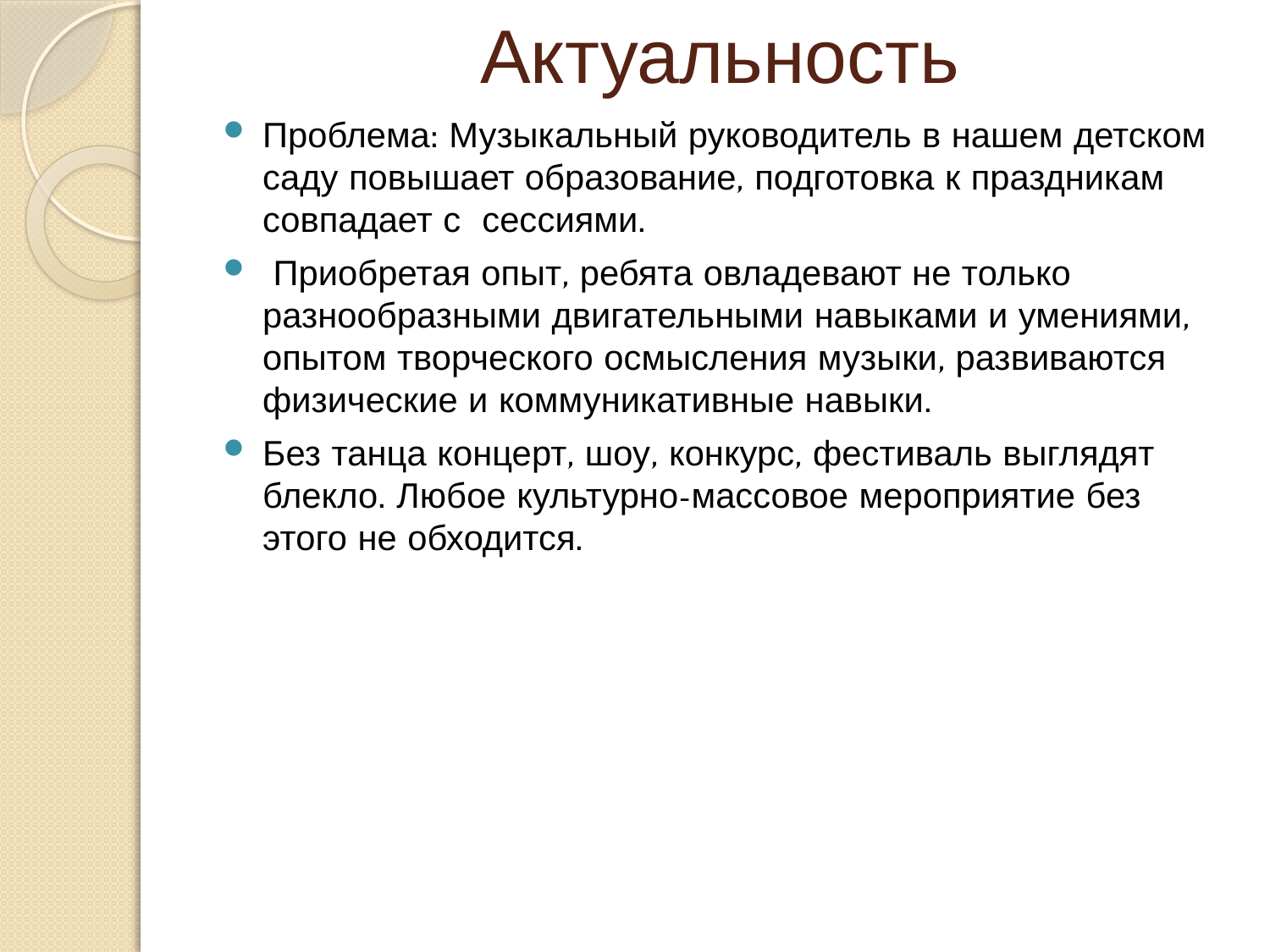

# Актуальность
Проблема: Музыкальный руководитель в нашем детском саду повышает образование, подготовка к праздникам совпадает с  сессиями.
 Приобретая опыт, ребята овладевают не только разнообразными двигательными навыками и умениями, опытом творческого осмысления музыки, развиваются физические и коммуникативные навыки.
Без танца концерт, шоу, конкурс, фестиваль выглядят блекло. Любое культурно-массовое мероприятие без этого не обходится.